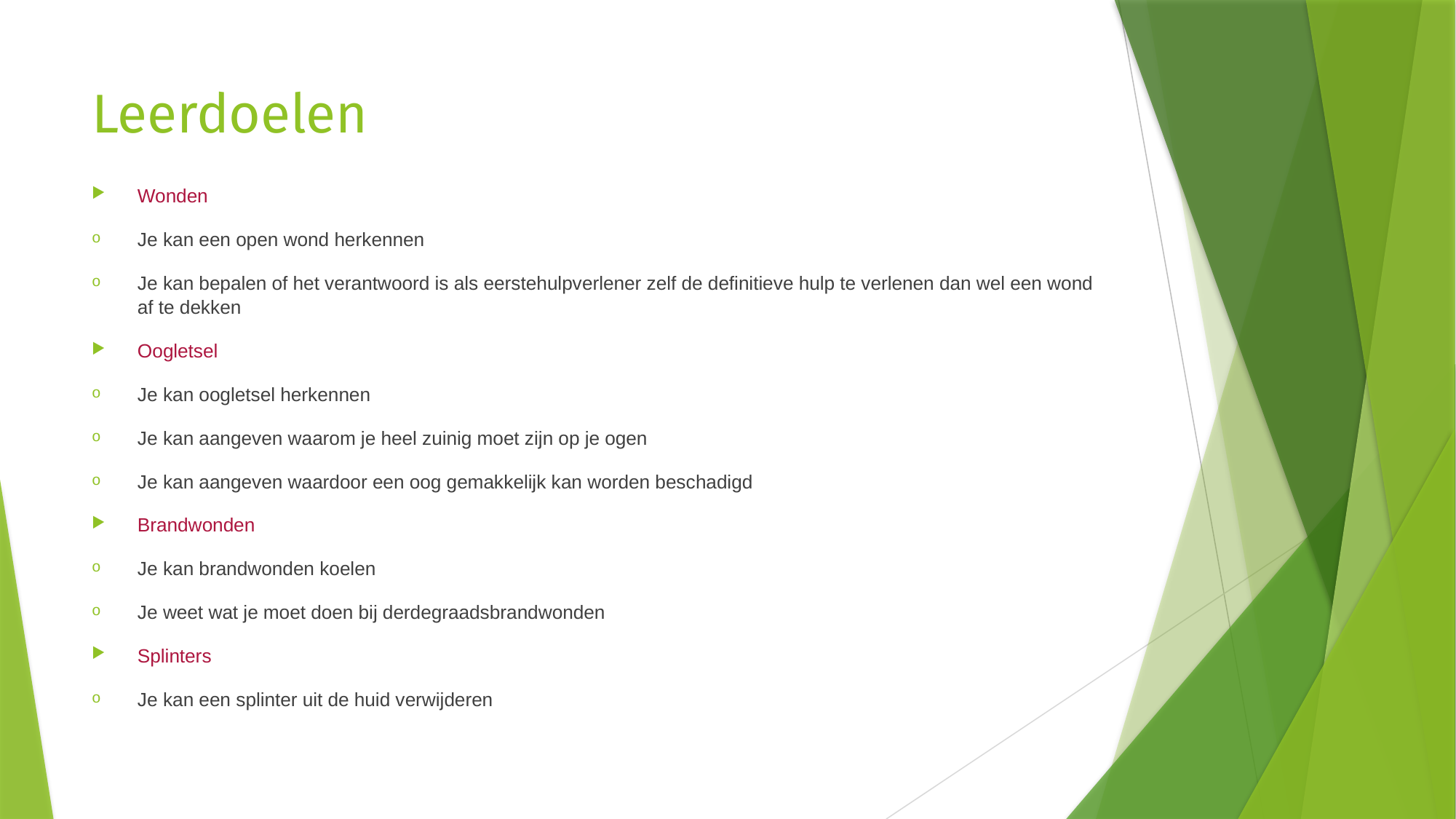

# Leerdoelen
Wonden
Je kan een open wond herkennen
Je kan bepalen of het verantwoord is als eerstehulpverlener zelf de definitieve hulp te verlenen dan wel een wond af te dekken
Oogletsel
Je kan oogletsel herkennen
Je kan aangeven waarom je heel zuinig moet zijn op je ogen
Je kan aangeven waardoor een oog gemakkelijk kan worden beschadigd
Brandwonden
Je kan brandwonden koelen
Je weet wat je moet doen bij derdegraadsbrandwonden
Splinters
Je kan een splinter uit de huid verwijderen